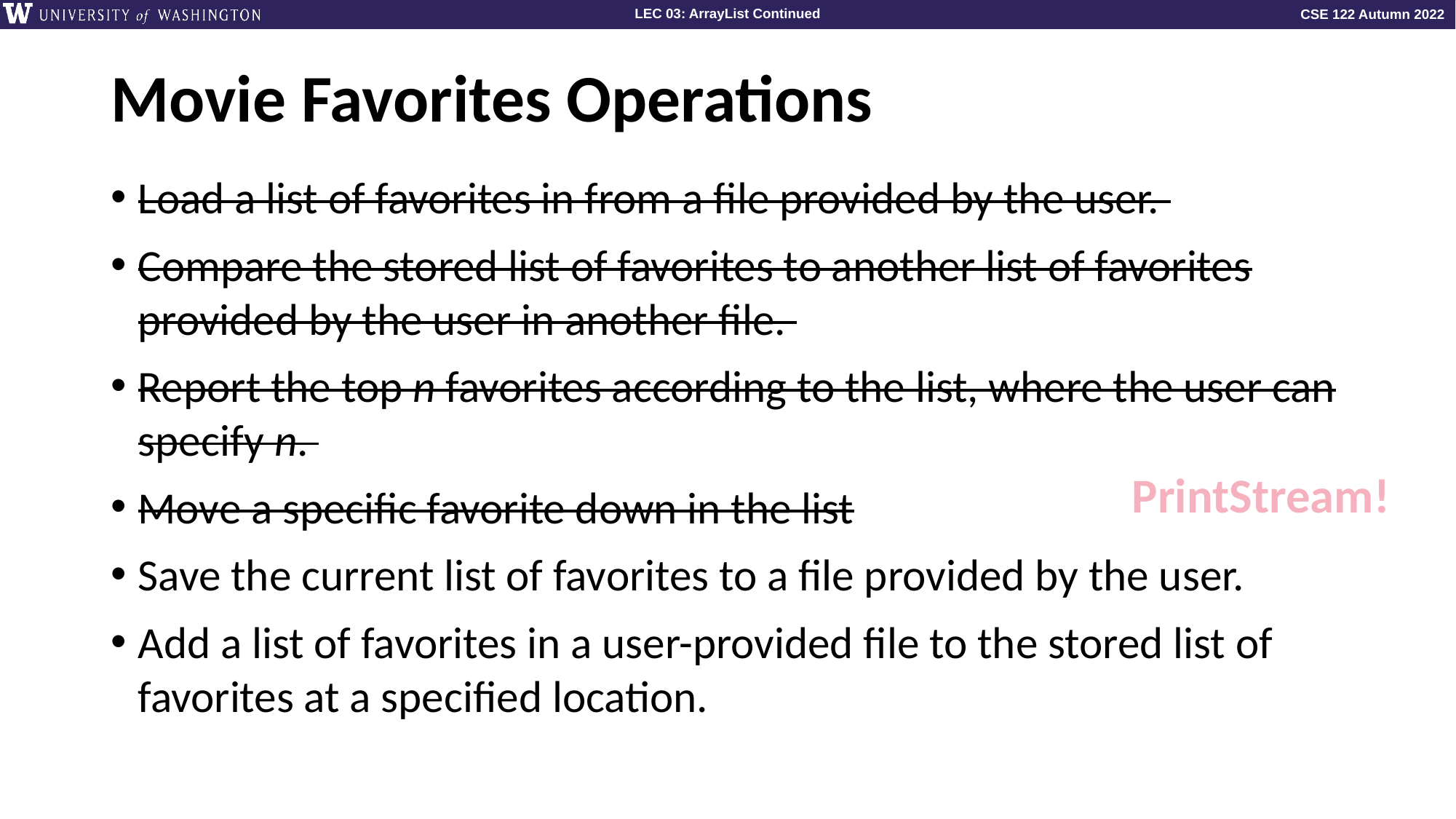

# Movie Favorites Operations
Load a list of favorites in from a file provided by the user.
Compare the stored list of favorites to another list of favorites provided by the user in another file.
Report the top n favorites according to the list, where the user can specify n.
Move a specific favorite down in the list
Save the current list of favorites to a file provided by the user.
Add a list of favorites in a user-provided file to the stored list of favorites at a specified location.
PrintStream!